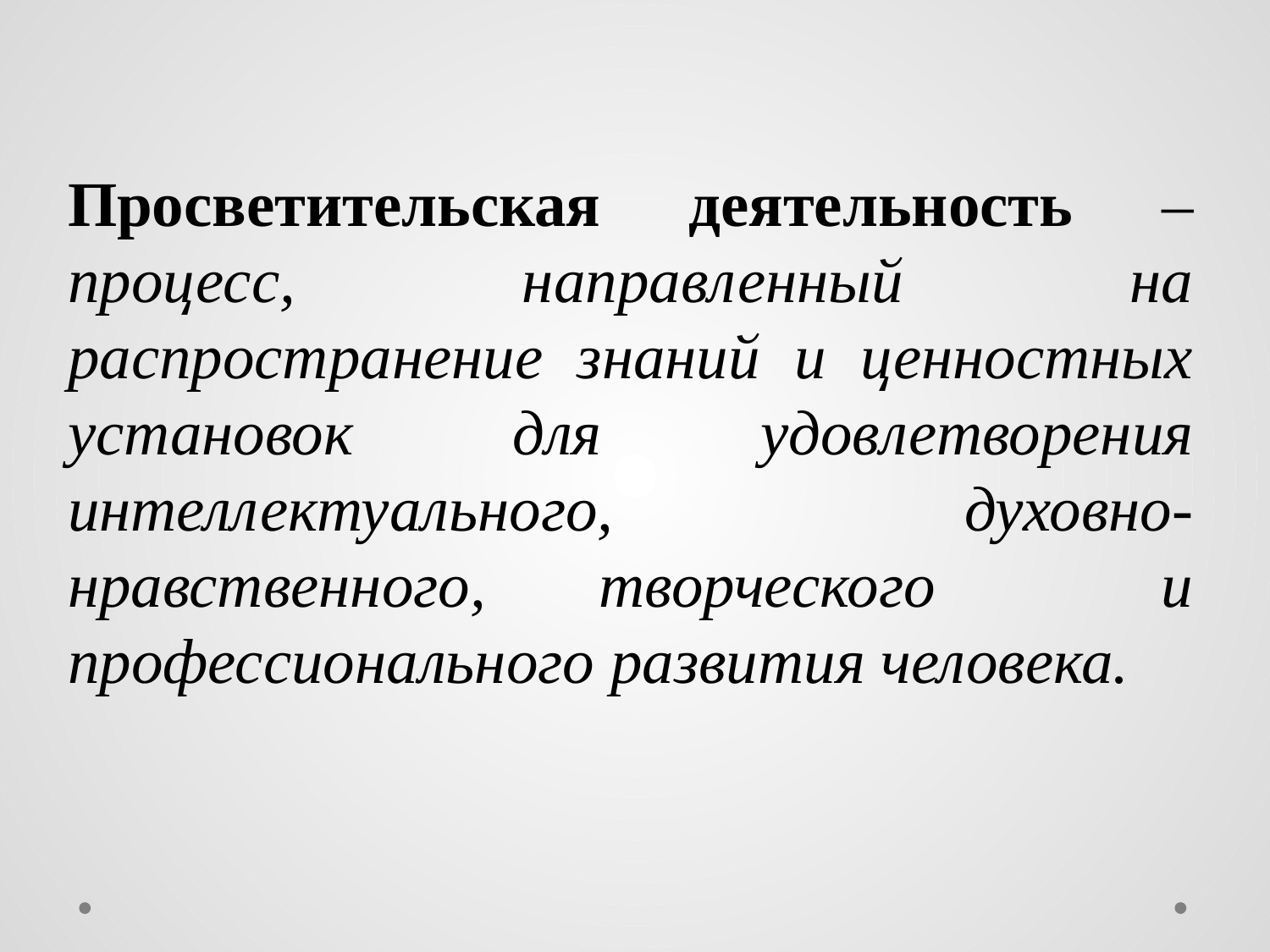

Просветительская деятельность – процесс, направленный на распространение знаний и ценностных установок для удовлетворения интеллектуального, духовно-нравственного, творческого  и профессионального развития человека.